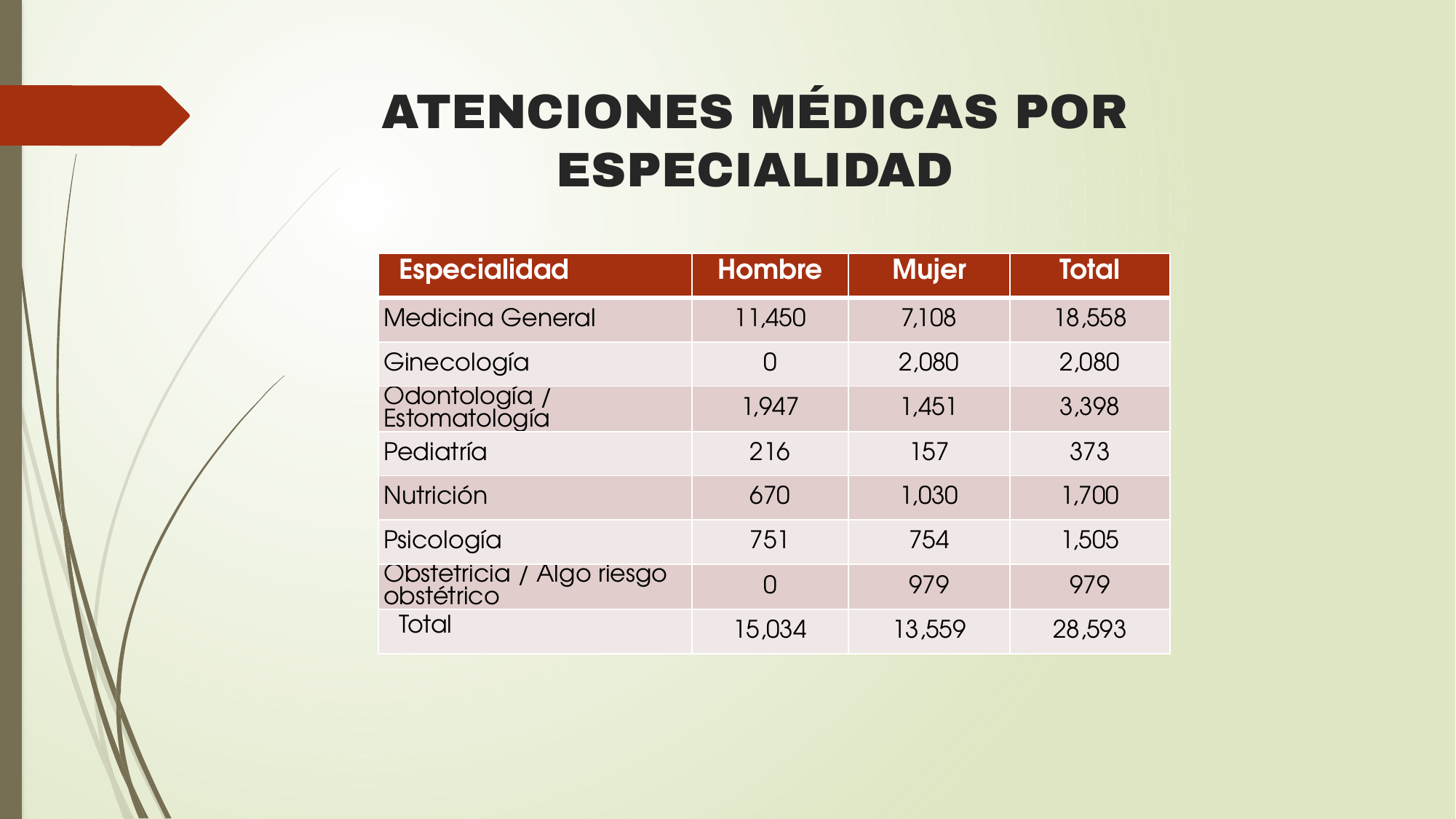

# ATENCIONES MÉDICAS POR ESPECIALIDAD
| Especialidad | Hombre | Mujer | Total |
| --- | --- | --- | --- |
| Medicina General | 11,450 | 7,108 | 18,558 |
| Ginecología | 0 | 2,080 | 2,080 |
| Odontología / Estomatología | 1,947 | 1,451 | 3,398 |
| Pediatría | 216 | 157 | 373 |
| Nutrición | 670 | 1,030 | 1,700 |
| Psicología | 751 | 754 | 1,505 |
| Obstetricia / Algo riesgo obstétrico | 0 | 979 | 979 |
| Total | 15,034 | 13,559 | 28,593 |